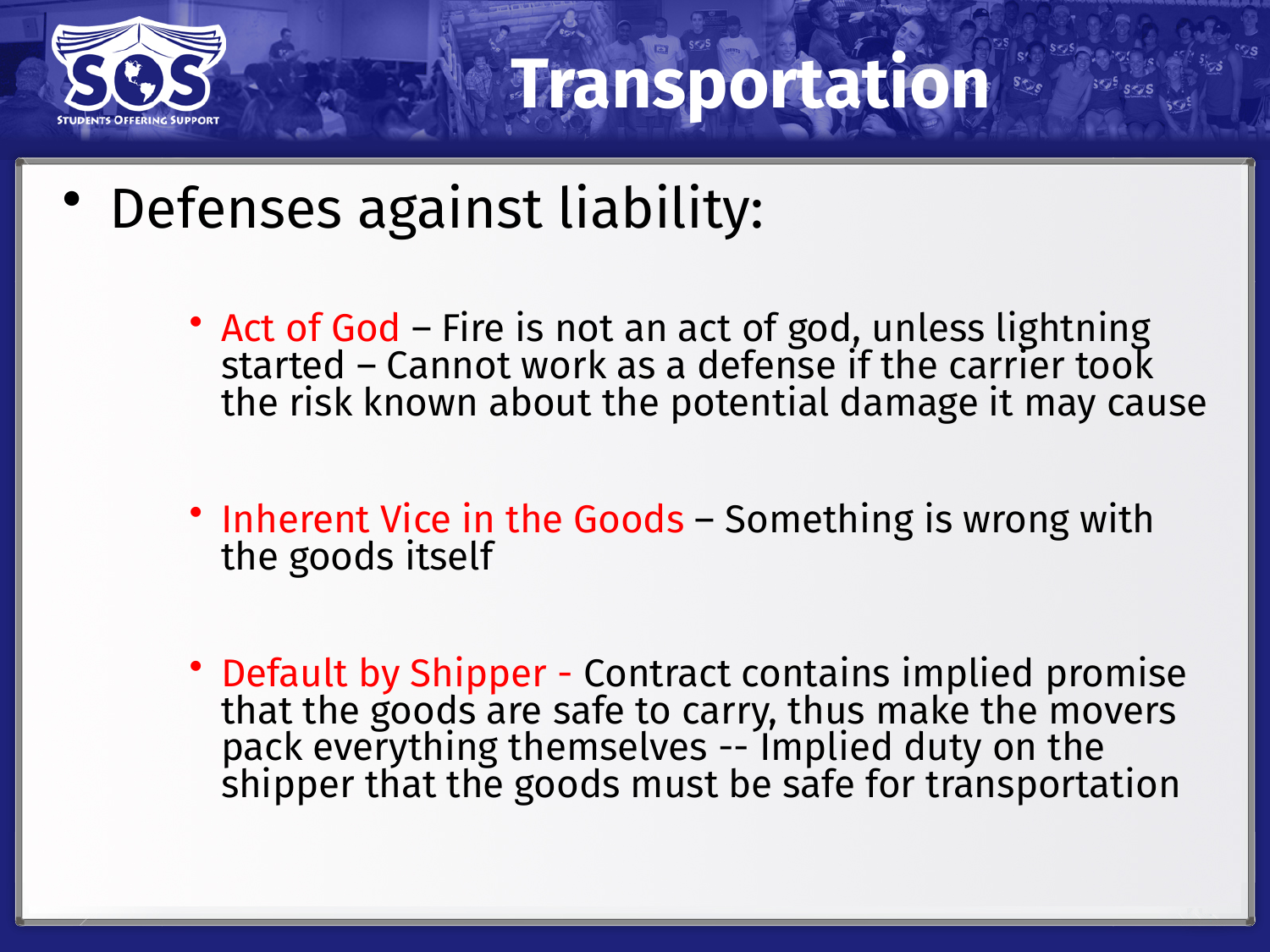

# Transportation
Defenses against liability:

Act of God – Fire is not an act of god, unless lightning started – Cannot work as a defense if the carrier took the risk known about the potential damage it may cause

Inherent Vice in the Goods – Something is wrong with the goods itself

Default by Shipper - Contract contains implied promise that the goods are safe to carry, thus make the movers pack everything themselves -- Implied duty on the shipper that the goods must be safe for transportation